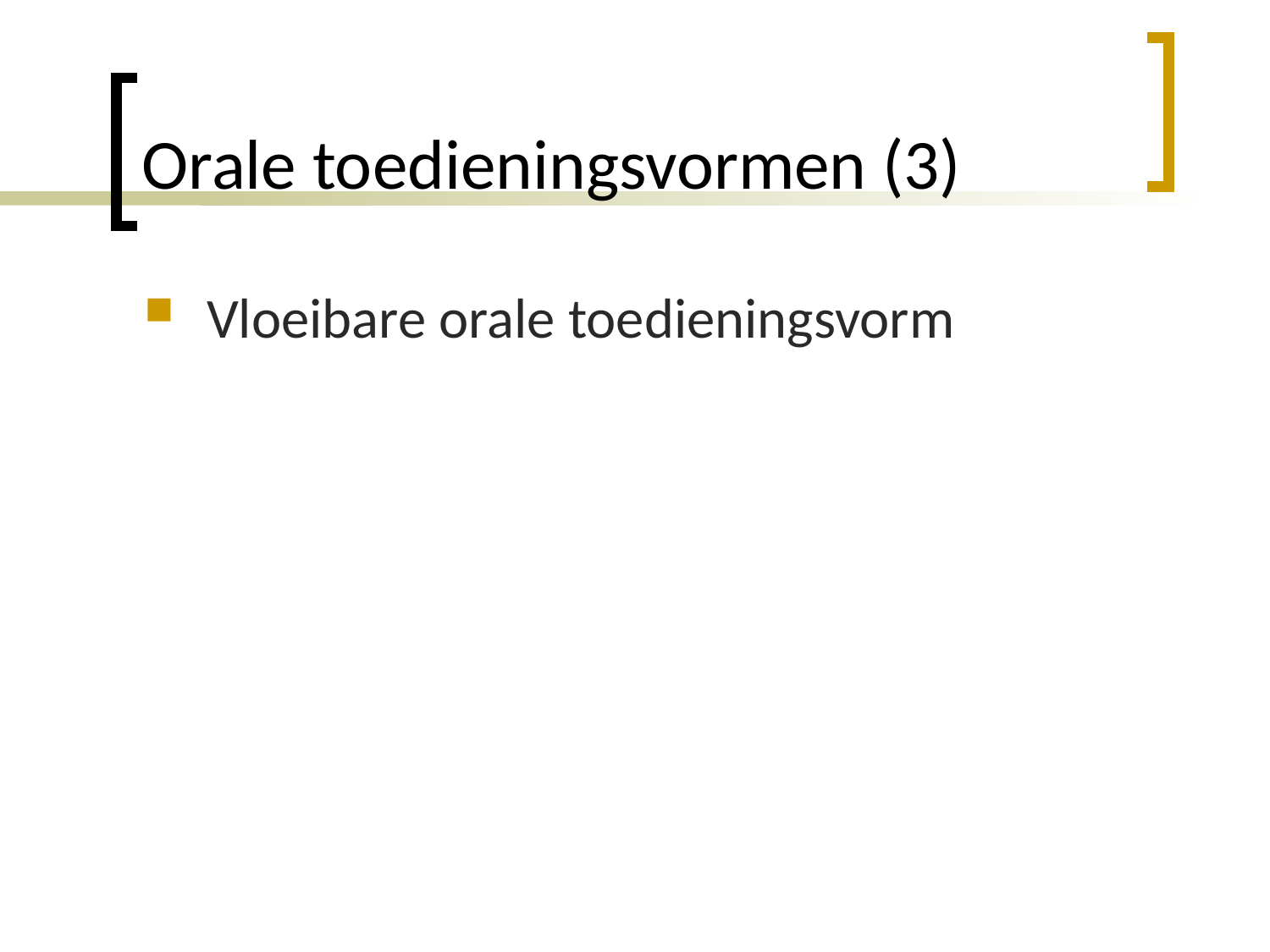

# Orale toedieningsvormen (3)
Vloeibare orale toedieningsvorm